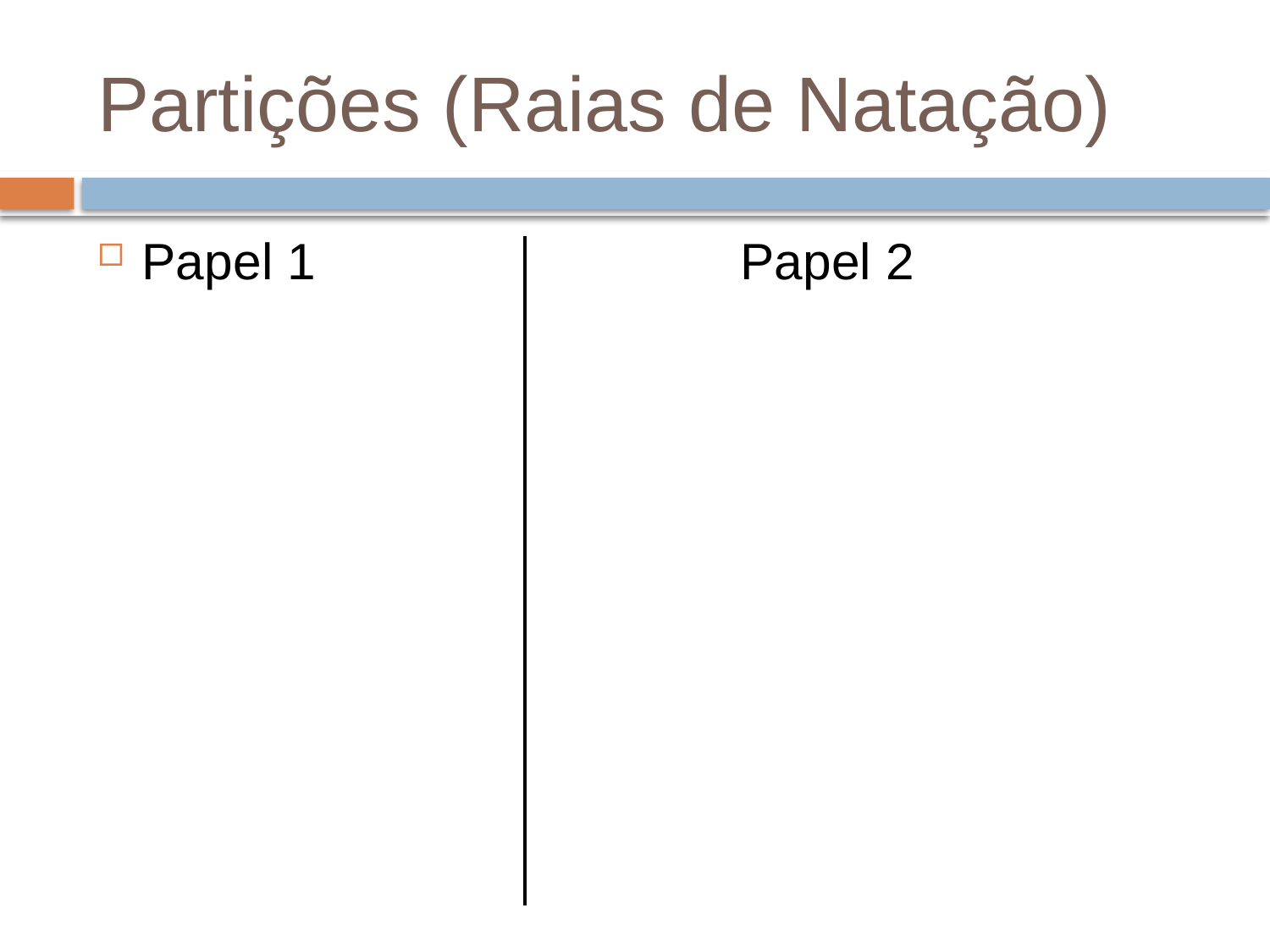

# Partições (Raias de Natação)
Papel 1                              Papel 2